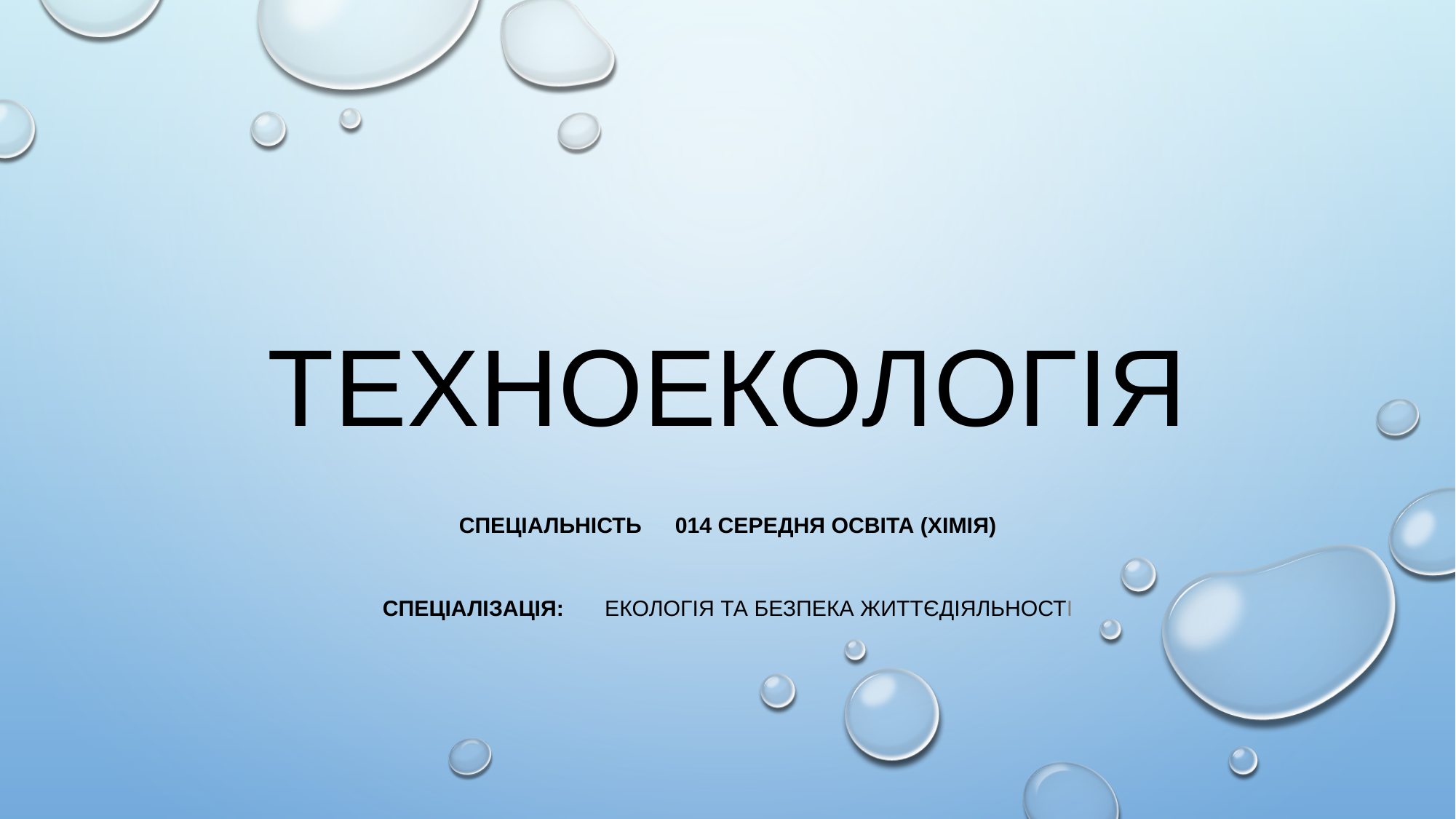

# Техноекологія

спеціальність  	014 Середня освіта (хімія)

спеціалізація:		 Екологія та безпека життєдіяльності